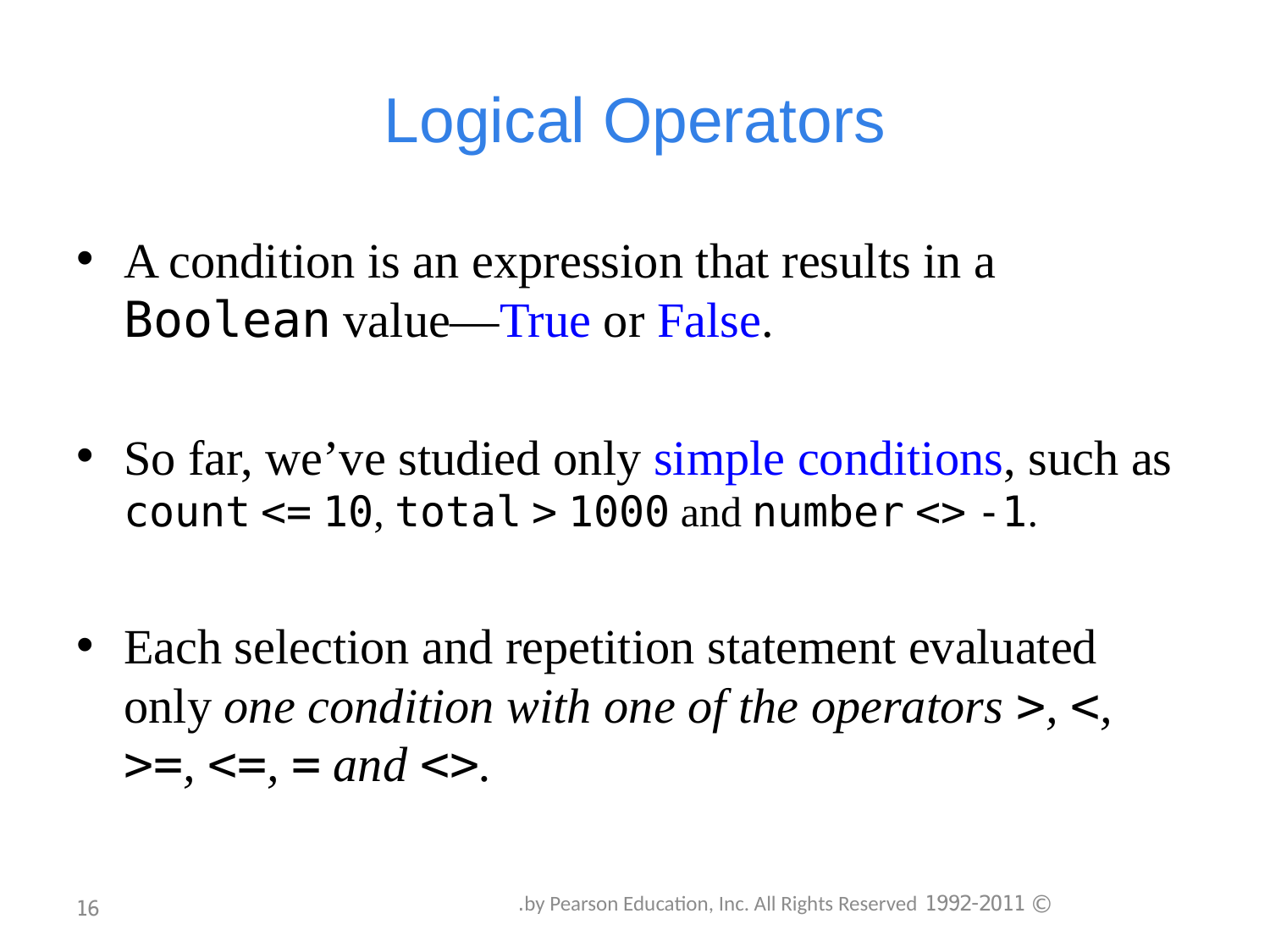

# Logical Operators
A condition is an expression that results in a Boolean value—True or False.

So far, we’ve studied only simple conditions, such as count <= 10, total > 1000 and number <> -1.

Each selection and repetition statement evaluated only one condition with one of the operators >, <, >=, <=, = and <>.
16
© 1992-2011 by Pearson Education, Inc. All Rights Reserved.